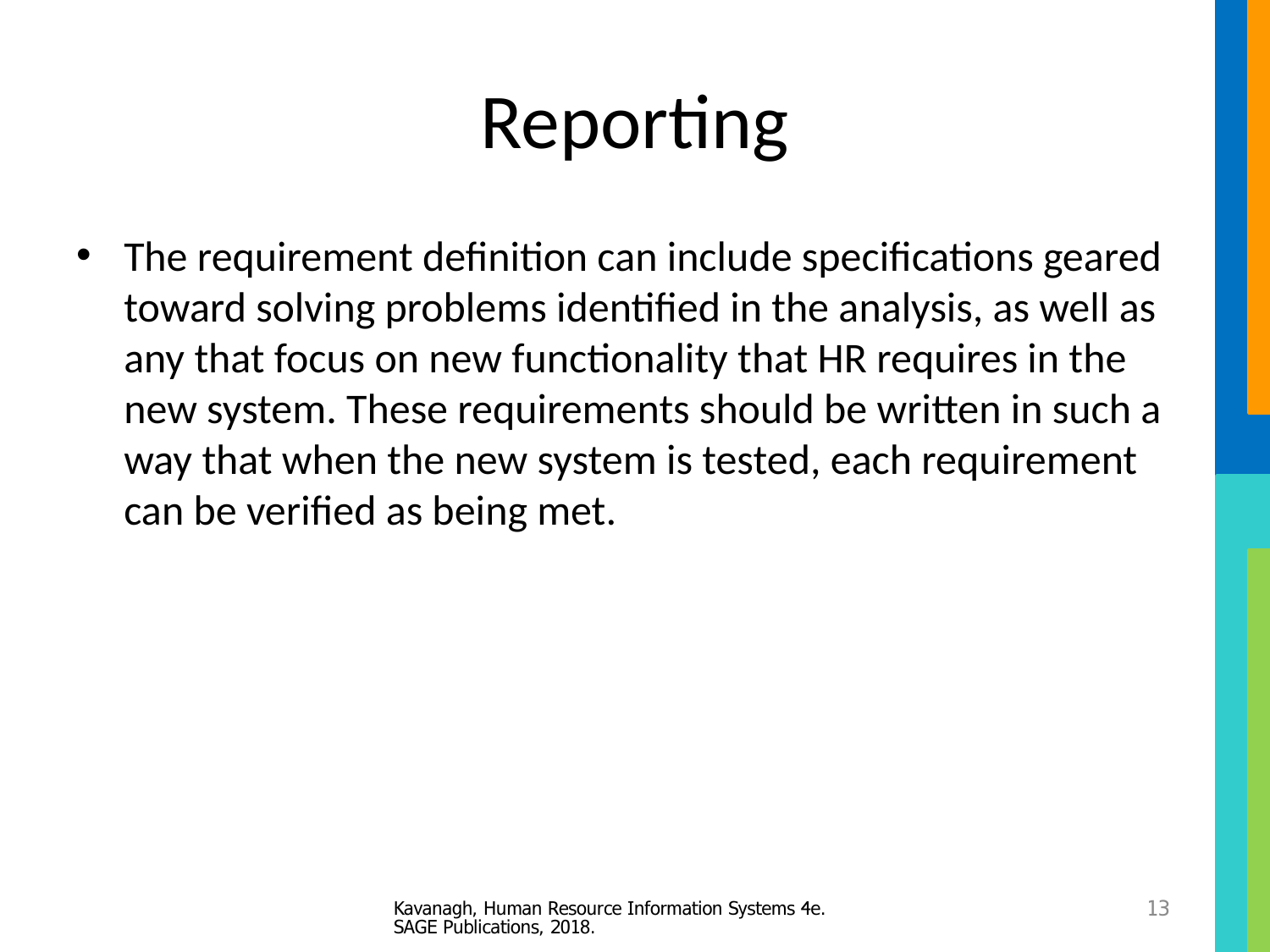

# Reporting
The requirement definition can include specifications geared toward solving problems identified in the analysis, as well as any that focus on new functionality that HR requires in the new system. These requirements should be written in such a way that when the new system is tested, each requirement can be verified as being met.

Kavanagh, Human Resource Information Systems 4e. SAGE Publications, 2018.
13